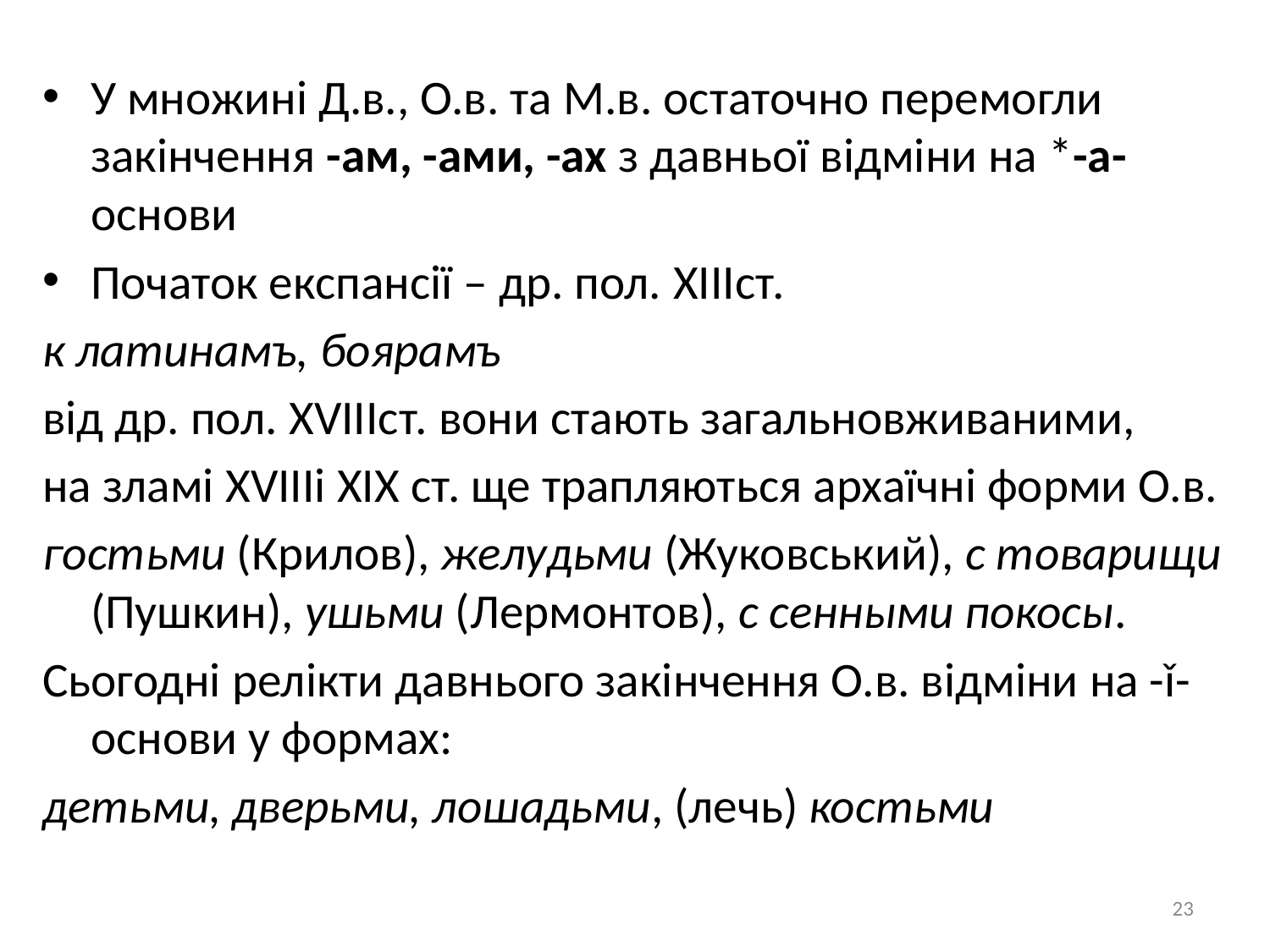

У множині Д.в., О.в. та М.в. остаточно перемогли закінчення -ам, -ами, -ах з давньої відміни на *-а- основи
Початок експансії – др. пол. XIIIст.
к латинамъ, боярамъ
від др. пол. XVIIIст. вони стають загальновживаними,
на зламі XVIIIі XIX ст. ще трапляються архаїчні форми О.в.
гостьми (Крилов), желудьми (Жуковський), с товарищи (Пушкин), ушьми (Лермонтов), с сенными покосы.
Сьогодні релікти давнього закінчення О.в. відміни на -ǐ- основи у формах:
детьми, дверьми, лошадьми, (лечь) костьми
23